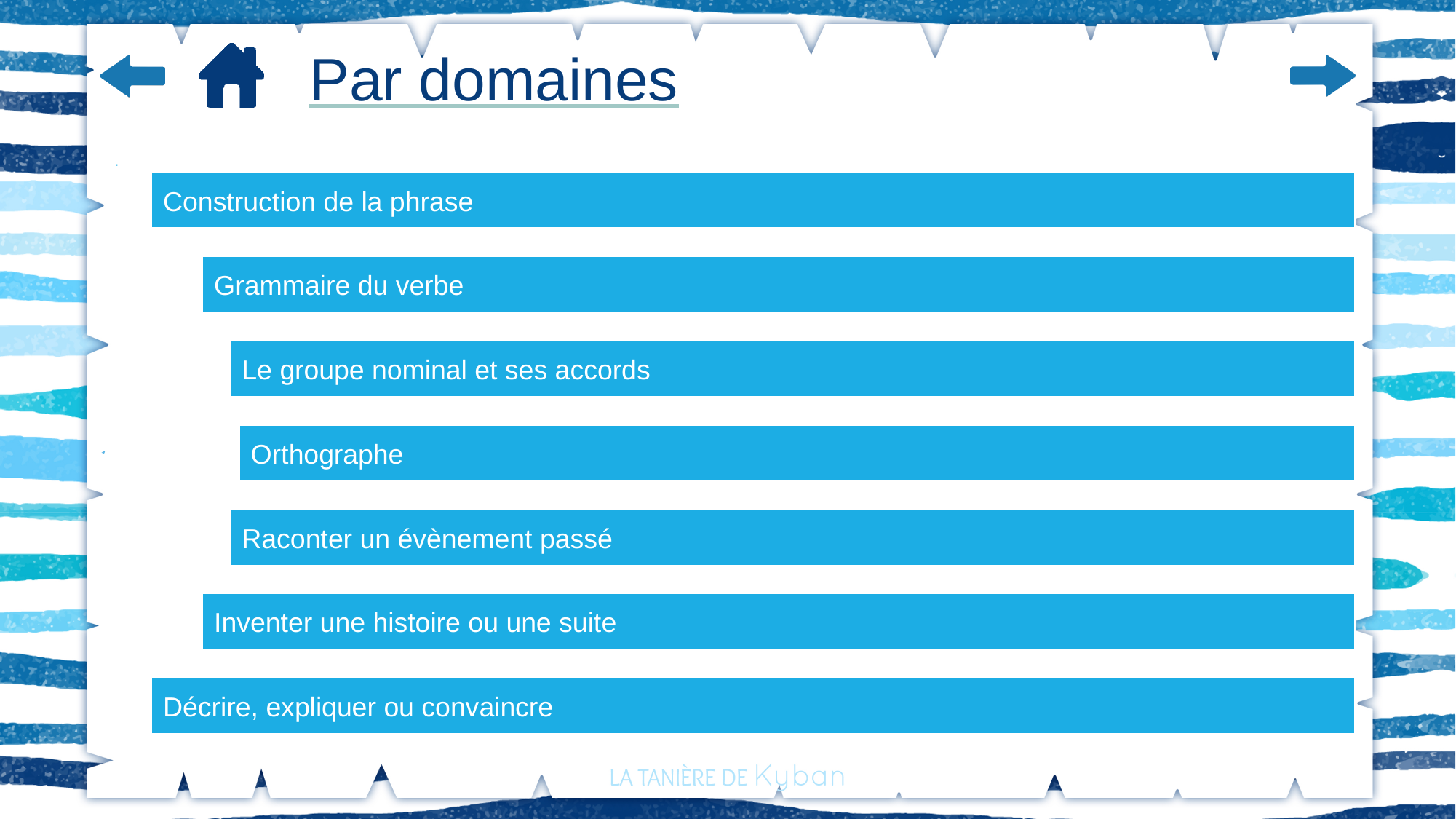

# Par domaines
Orthographe
Grammaire du verbe
Le groupe nominal et ses accords
Construction de la phrase
Raconter un évènement passé
Inventer une histoire ou une suite
Décrire, expliquer ou convaincre